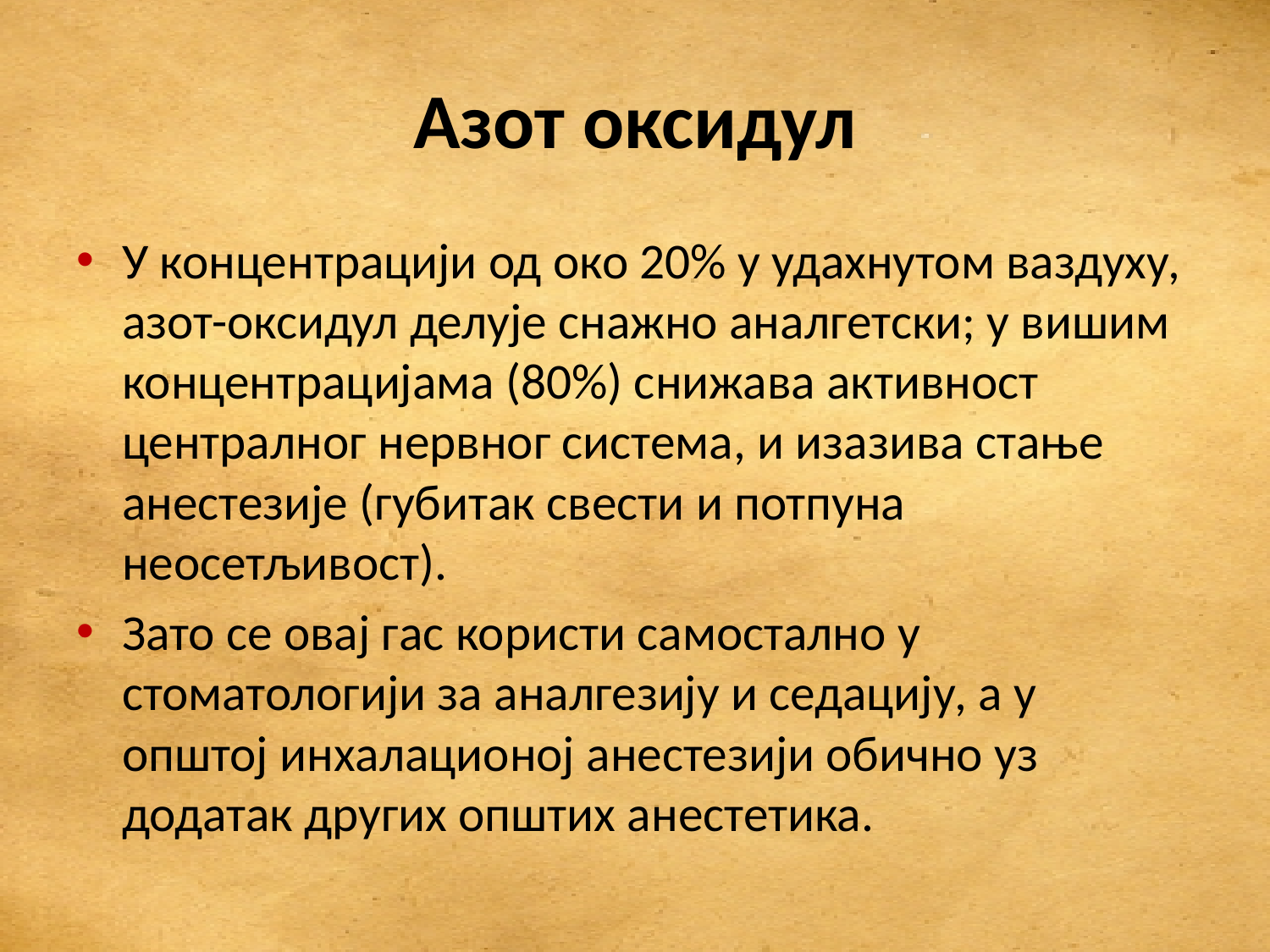

# Азот оксидул
У концентрацији од око 20% у удахнутом ваздуху, азот-оксидул делује снажно аналгетски; у вишим концентрацијама (80%) снижава активност централног нервног система, и изазива стање анестезије (губитак свести и потпуна неосетљивост).
Зато се овај гас користи самостално у стоматологији за аналгезију и седацију, а у општој инхалационој анестезији обично уз додатак других општих анестетика.